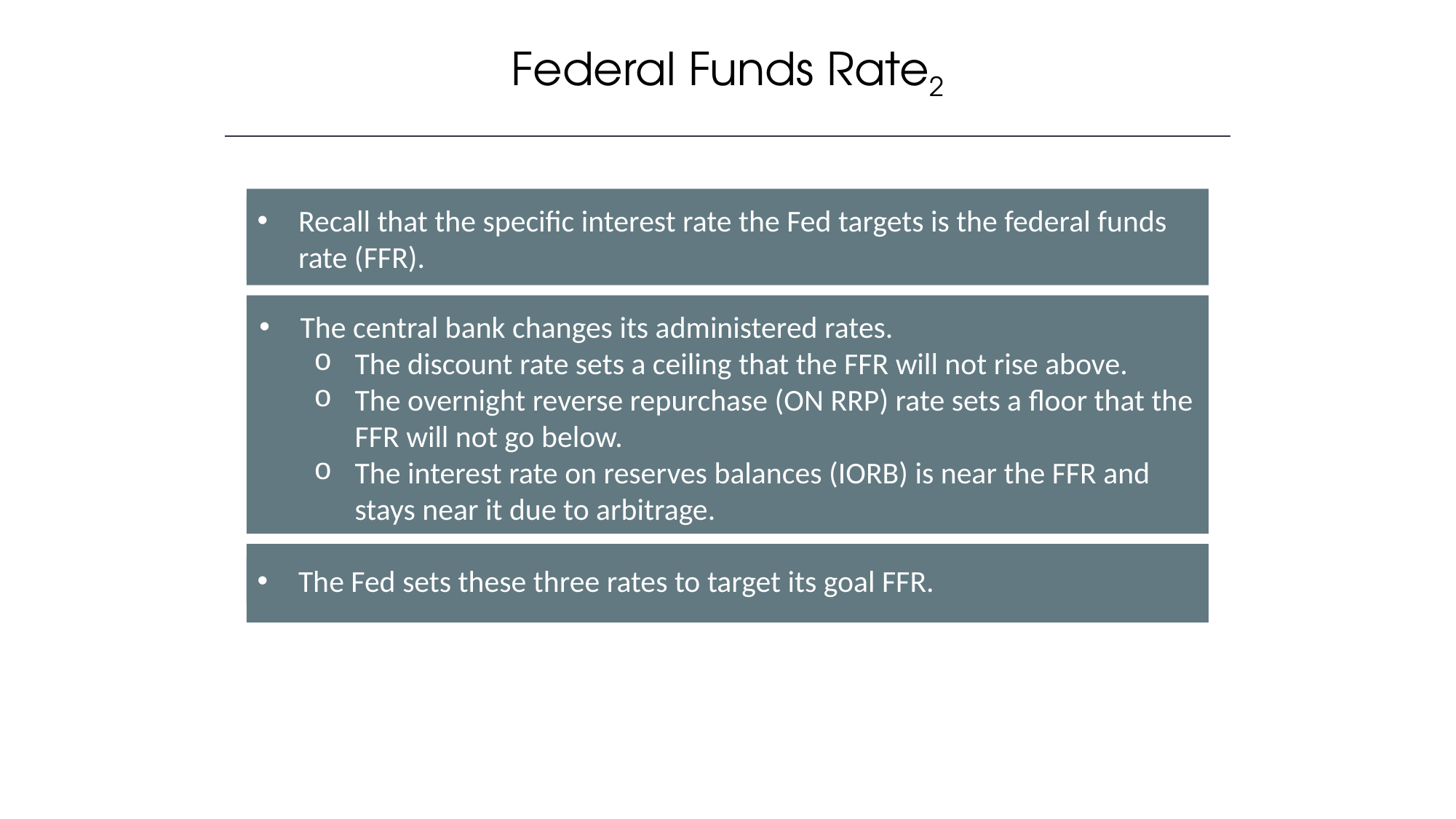

Federal Funds Rate2

Recall that the specific interest rate the Fed targets is the federal funds rate (FFR).

The central bank changes its administered rates.
The discount rate sets a ceiling that the FFR will not rise above.
The overnight reverse repurchase (ON RRP) rate sets a floor that the FFR will not go below.
The interest rate on reserves balances (IORB) is near the FFR and stays near it due to arbitrage.

The Fed sets these three rates to target its goal FFR.